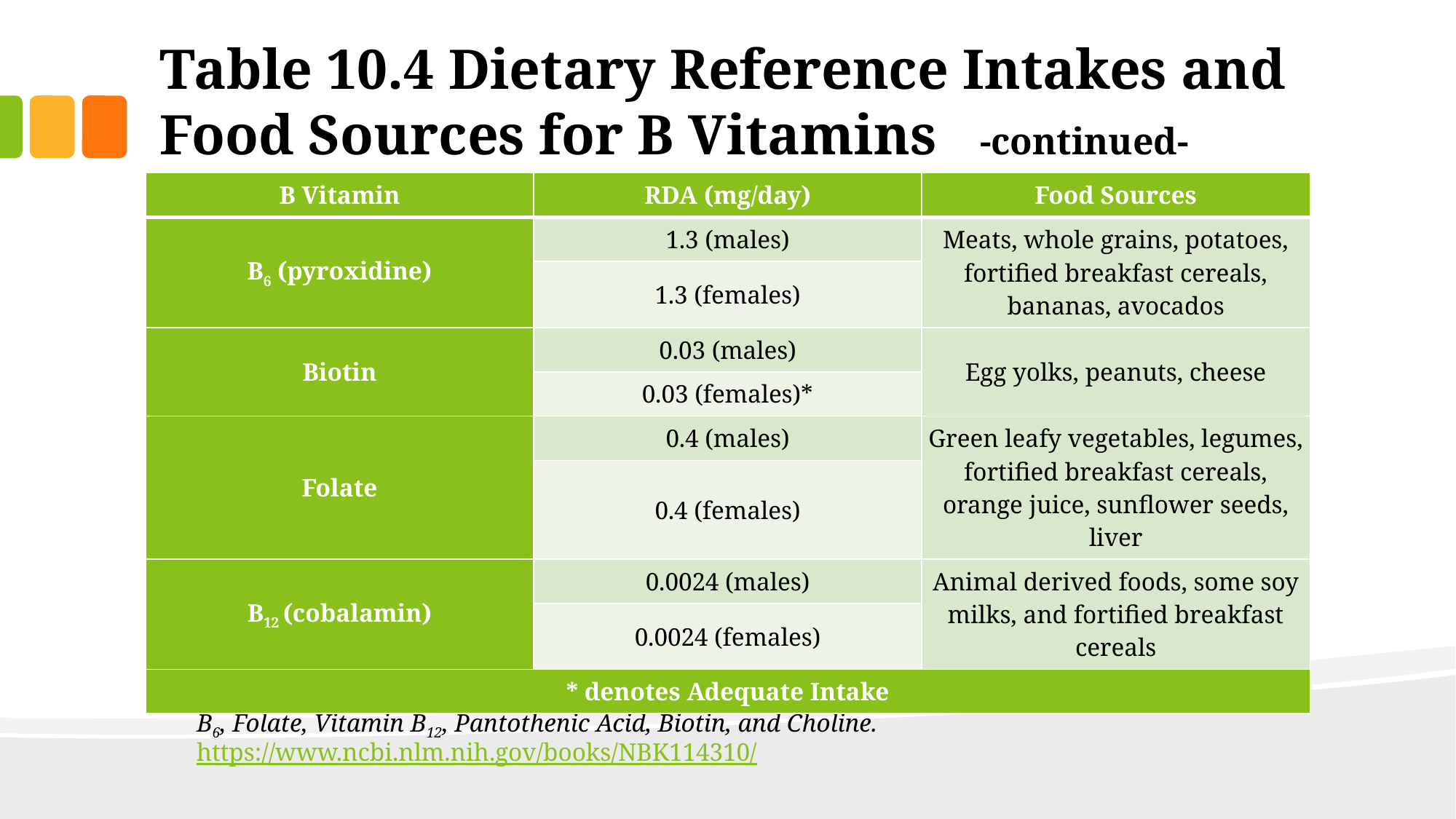

# Table 10.4 Dietary Reference Intakes and Food Sources for B Vitamins   -continued-
| B Vitamin | RDA (mg/day) | Food Sources |
| --- | --- | --- |
| B6 (pyroxidine) | 1.3 (males) | Meats, whole grains, potatoes, fortified breakfast cereals, bananas, avocados |
|  | 1.3 (females) |  |
| Biotin | 0.03 (males) | Egg yolks, peanuts, cheese |
|  | 0.03 (females)\* |  |
| Folate | 0.4 (males) | Green leafy vegetables, legumes, fortified breakfast cereals, orange juice, sunflower seeds, liver |
|  | 0.4 (females) |  |
| B12 (cobalamin) | 0.0024 (males) | Animal derived foods, some soy milks, and fortified breakfast cereals |
|  | 0.0024 (females) |  |
| \* denotes Adequate Intake |  |  |

Source: Institute of Medicine. Dietary Reference Intakes for Thiamin, Riboflavin, Niacin, Vitamin B6, Folate, Vitamin B12, Pantothenic Acid, Biotin, and Choline. https://www.ncbi.nlm.nih.gov/books/NBK114310/